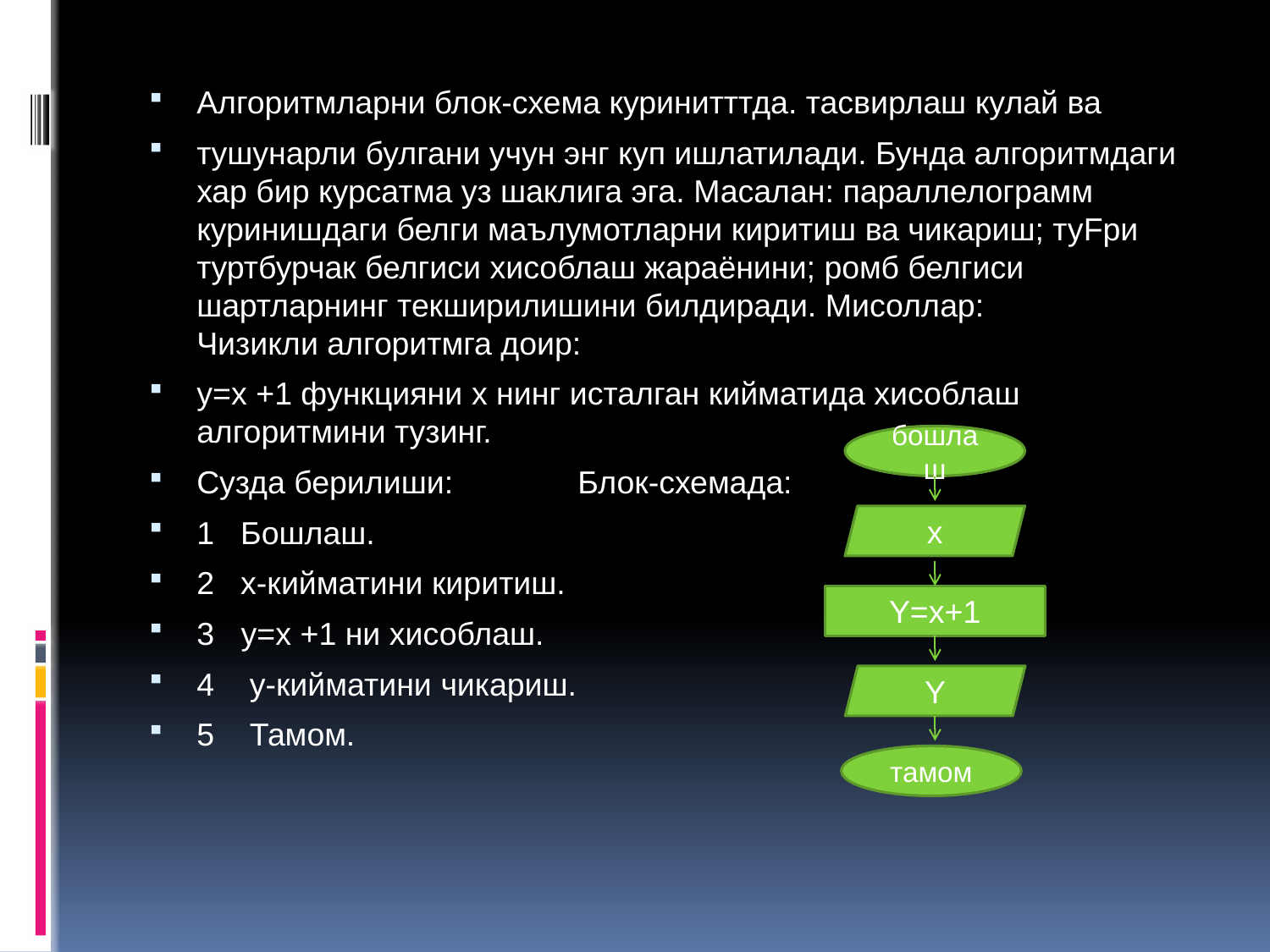

Алгоритмларни блок-схема куринитттда. тасвирлаш кулай ва
тушунарли булгани учун энг куп ишлатилади. Бунда алгоритмдаги хар бир курсатма уз шаклига эга. Масалан: параллелограмм куринишдаги белги маълумотларни киритиш ва чикариш; туFри туртбурчак белгиси хисоблаш жараёнини; ромб белгиси шартларнинг текширилишини билдиради. Мисоллар:	Чизикли алгоритмга доир:
y=x +1 функцияни x нинг исталган кийматида хисоблаш алгоритмини тузинг.
Сузда берилиши:	Блок-схемада:
1   Бошлаш.
2   х-кийматини киритиш.
3   y=x +1 ни хисоблаш.
4    у-кийматини чикариш.
5    Тамом.

бошлаш
х
Y=x+1
Y
тамом